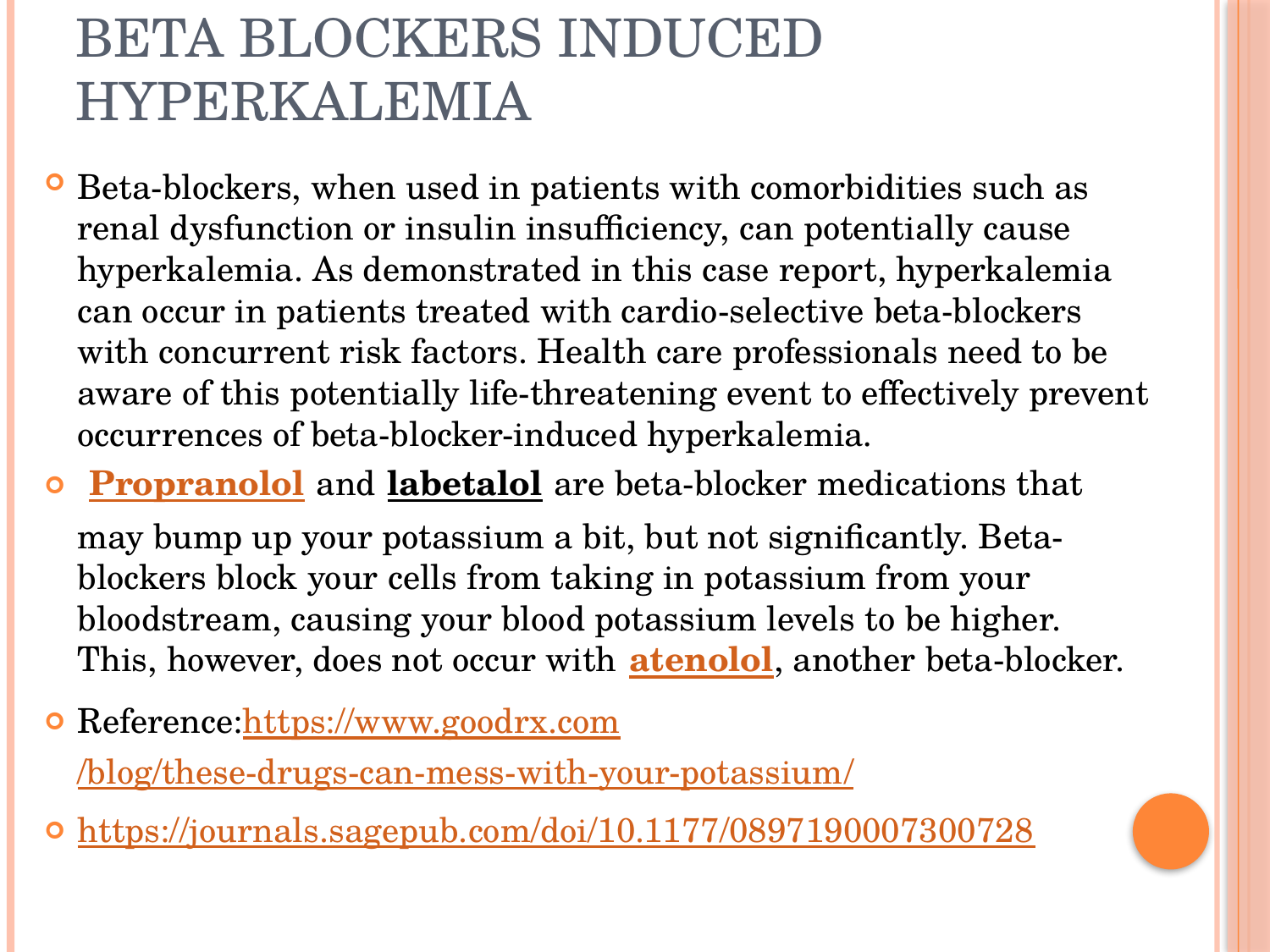

# Beta blockers induced hyperkalemia
Beta-blockers, when used in patients with comorbidities such as renal dysfunction or insulin insufficiency, can potentially cause hyperkalemia. As demonstrated in this case report, hyperkalemia can occur in patients treated with cardio-selective beta-blockers with concurrent risk factors. Health care professionals need to be aware of this potentially life-threatening event to effectively prevent occurrences of beta-blocker-induced hyperkalemia.
 Propranolol and labetalol are beta-blocker medications that may bump up your potassium a bit, but not significantly. Beta-blockers block your cells from taking in potassium from your bloodstream, causing your blood potassium levels to be higher. This, however, does not occur with atenolol, another beta-blocker.
Reference:https://www.goodrx.com/blog/these-drugs-can-mess-with-your-potassium/
https://journals.sagepub.com/doi/10.1177/0897190007300728